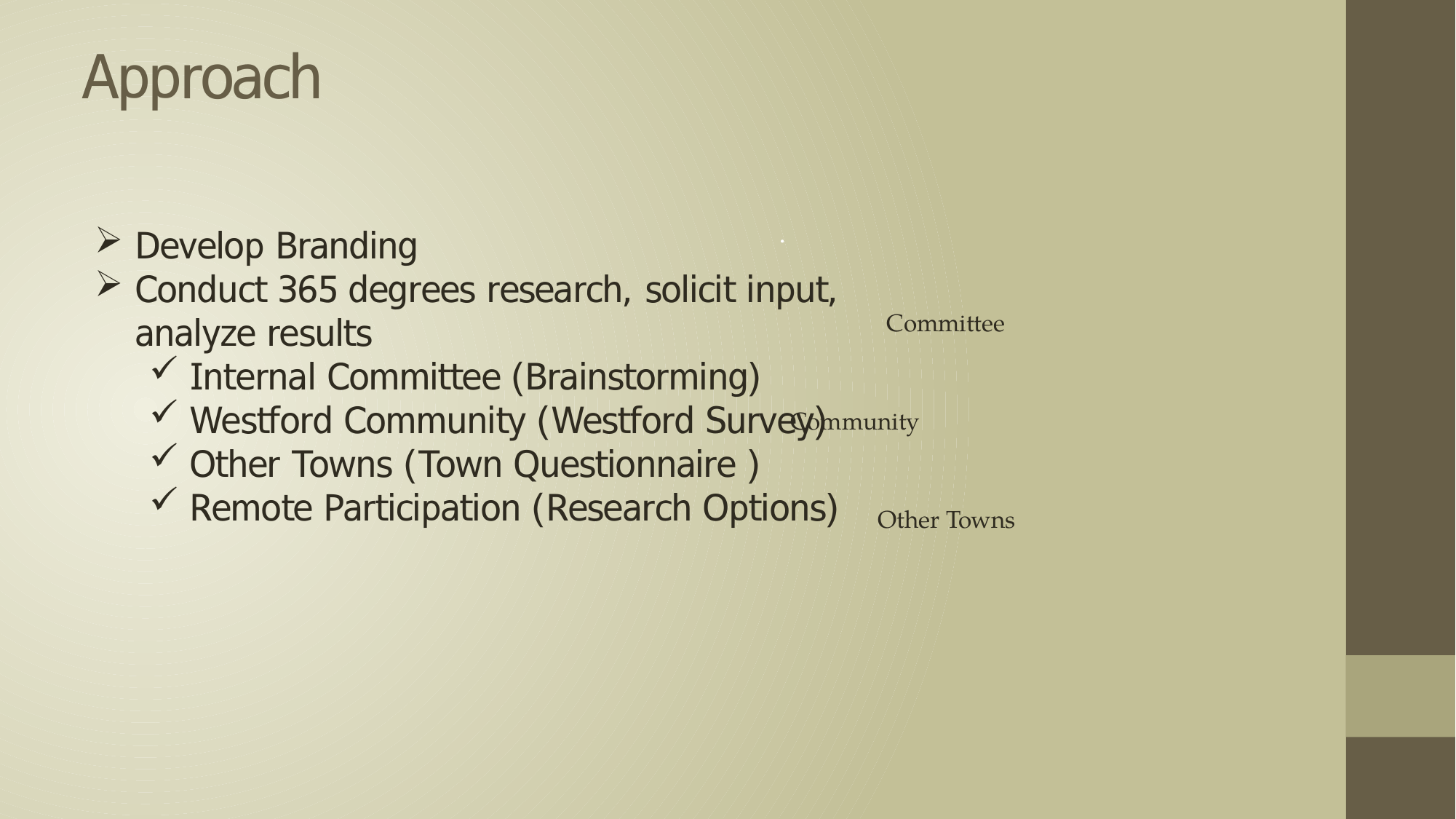

# Approach
Develop Branding
Conduct 365 degrees research, solicit input, analyze results
Internal Committee (Brainstorming)
Westford Community (Westford Survey)
Other Towns (Town Questionnaire )
Remote Participation (Research Options)
Committee
Community
Other Towns